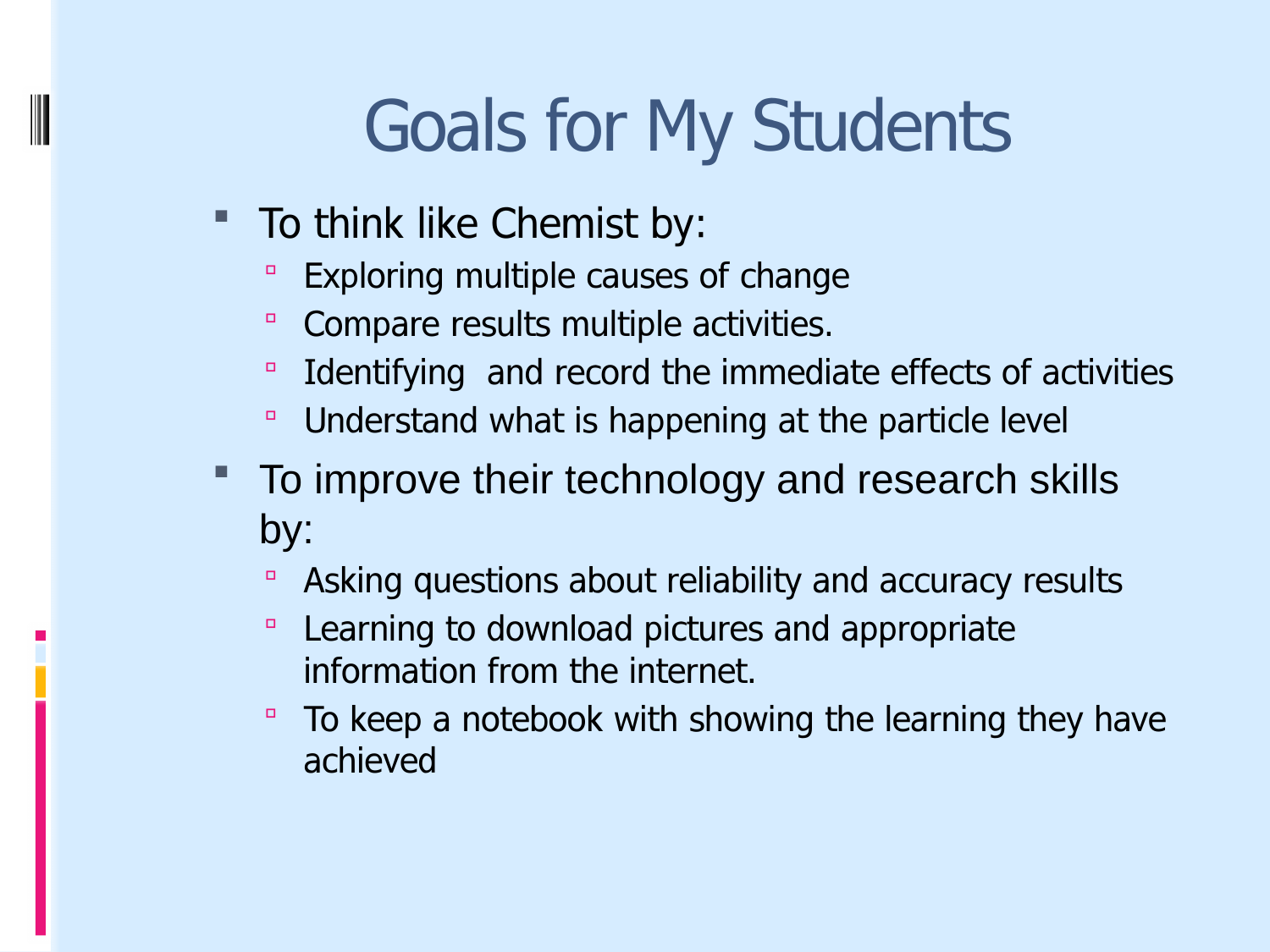

# Goals for My Students
To think like Chemist by:
Exploring multiple causes of change
Compare results multiple activities.
Identifying  and record the immediate effects of activities
Understand what is happening at the particle level
To improve their technology and research skills by:
Asking questions about reliability and accuracy results
Learning to download pictures and appropriate information from the internet.
To keep a notebook with showing the learning they have achieved